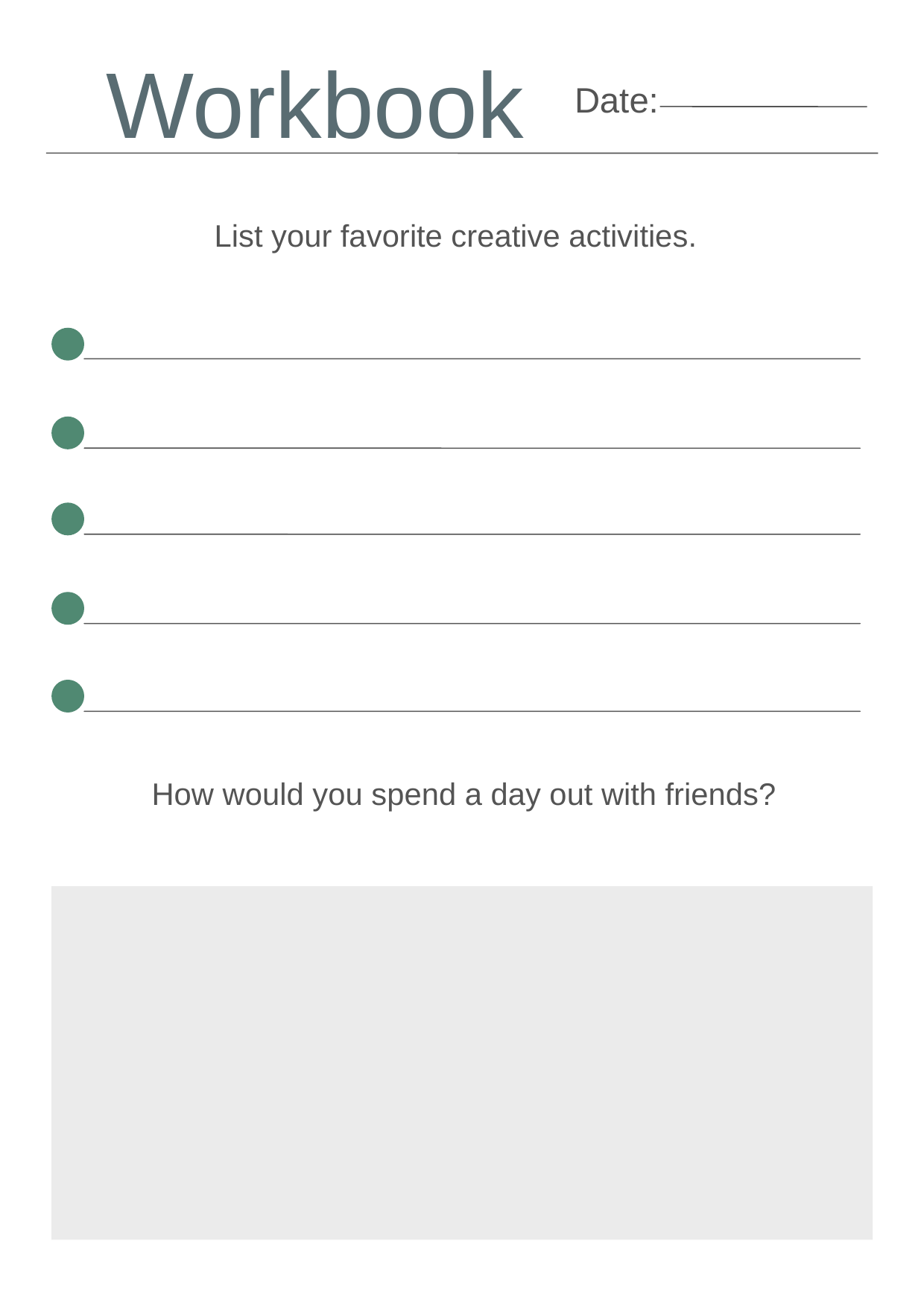

Workbook
Date:

List your favorite creative activities.

How would you spend a day out with friends?